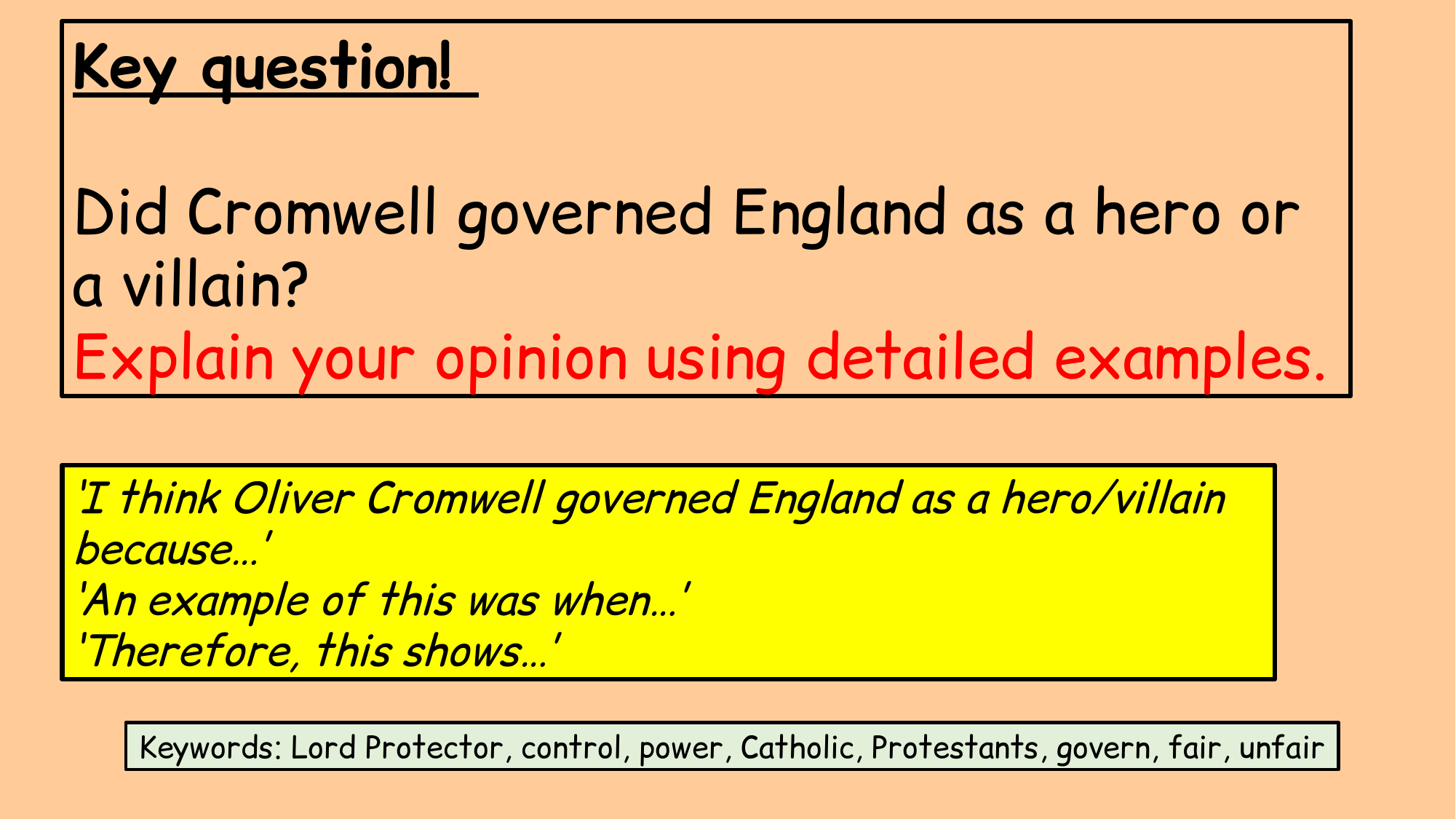

Key question!

Did Cromwell governed England as a hero or a villain?
Explain your opinion using detailed examples.
‘I think Oliver Cromwell governed England as a hero/villain because…’
‘An example of this was when…’
‘Therefore, this shows…’
Keywords: Lord Protector, control, power, Catholic, Protestants, govern, fair, unfair